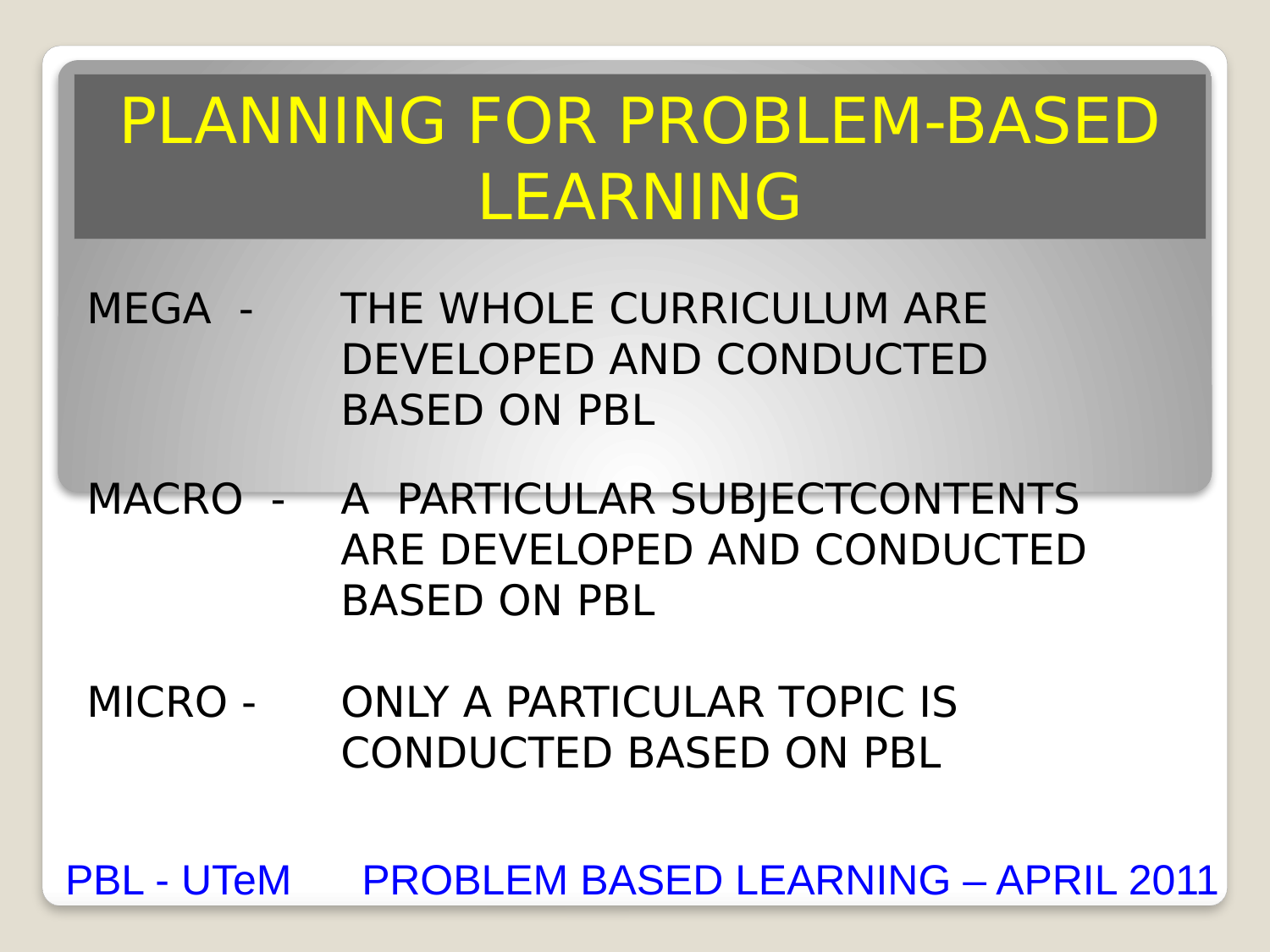

PLANNING FOR PROBLEM-BASED LEARNING
MEGA  -  	THE WHOLE CURRICULUM ARE 			DEVELOPED AND CONDUCTED
              	BASED ON PBL

MACRO  - 	A  PARTICULAR SUBJECTCONTENTS
 		ARE DEVELOPED AND CONDUCTED
 		BASED ON PBL

MICRO - 	ONLY A PARTICULAR TOPIC IS
		CONDUCTED BASED ON PBL
PBL - UTeM
PROBLEM BASED LEARNING – APRIL 2011